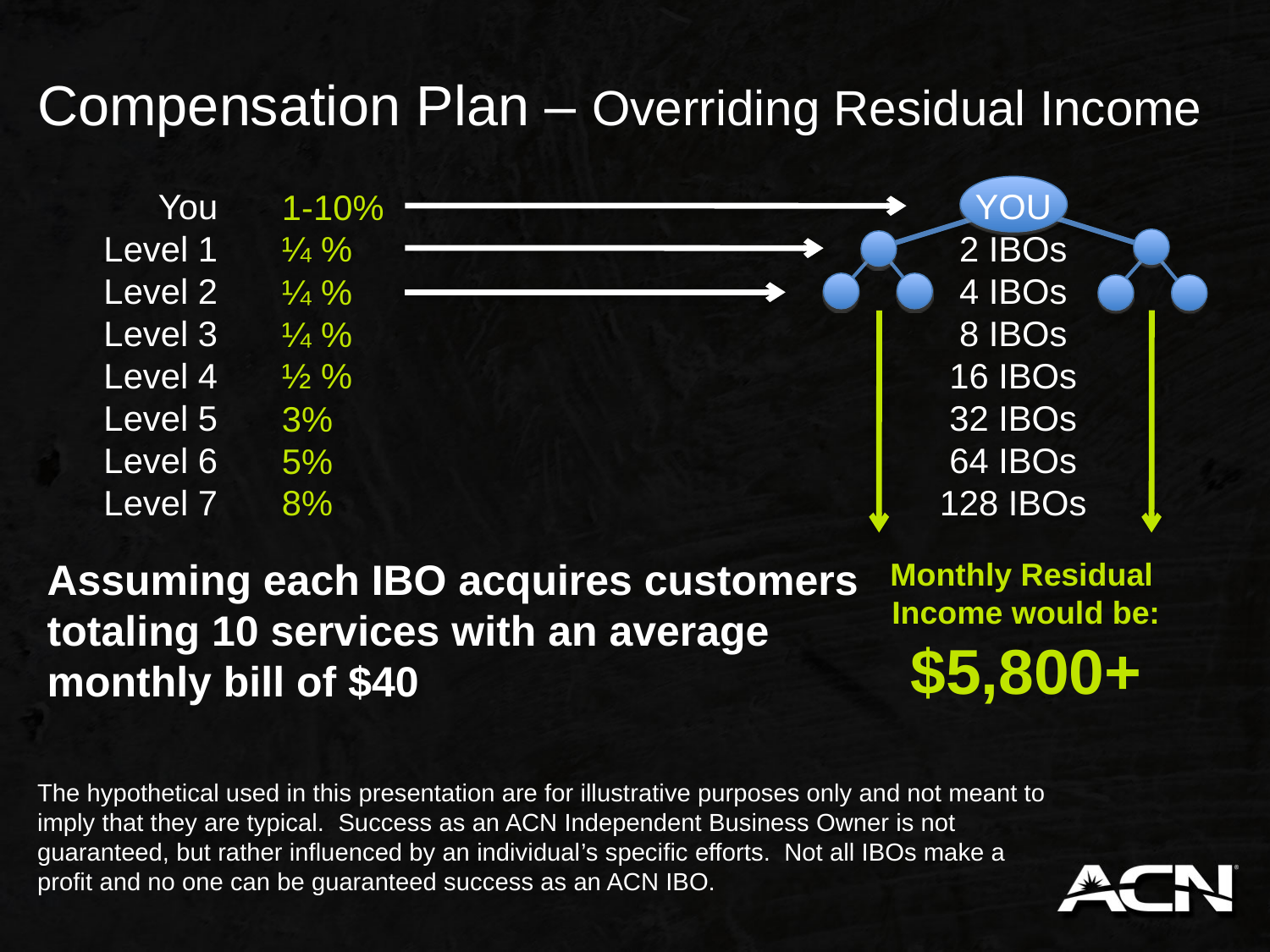

# Compensation Plan – Overriding Residual Income

You
Level 1
Level 2
Level 3
Level 4
Level 5
Level 6
Level 7
YOU
2 IBOs
4 IBOs
8 IBOs
16 IBOs
32 IBOs
64 IBOs
128 IBOs
1-10%
¼ %
¼ %
¼ %
½ %
3%
5%
8%

Assuming each IBO acquires customers  totaling 10 services with an average monthly bill of $40

Monthly Residual
Income would be:
$5,800+
The hypothetical used in this presentation are for illustrative purposes only and not meant to imply that they are typical.  Success as an ACN Independent Business Owner is not guaranteed, but rather influenced by an individual’s specific efforts.  Not all IBOs make a profit and no one can be guaranteed success as an ACN IBO.